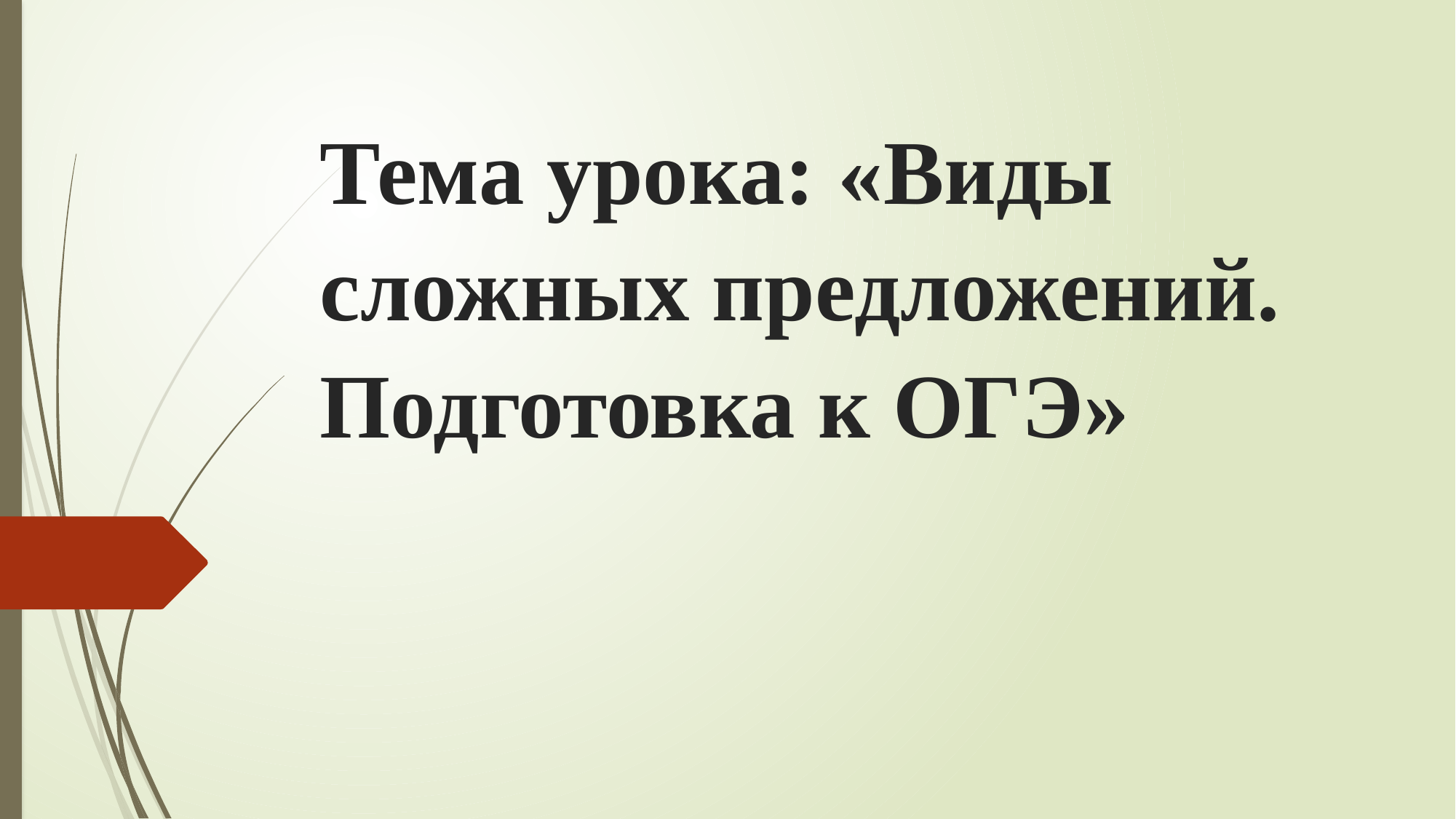

# Тема урока: «Виды сложных предложений. Подготовка к ОГЭ»